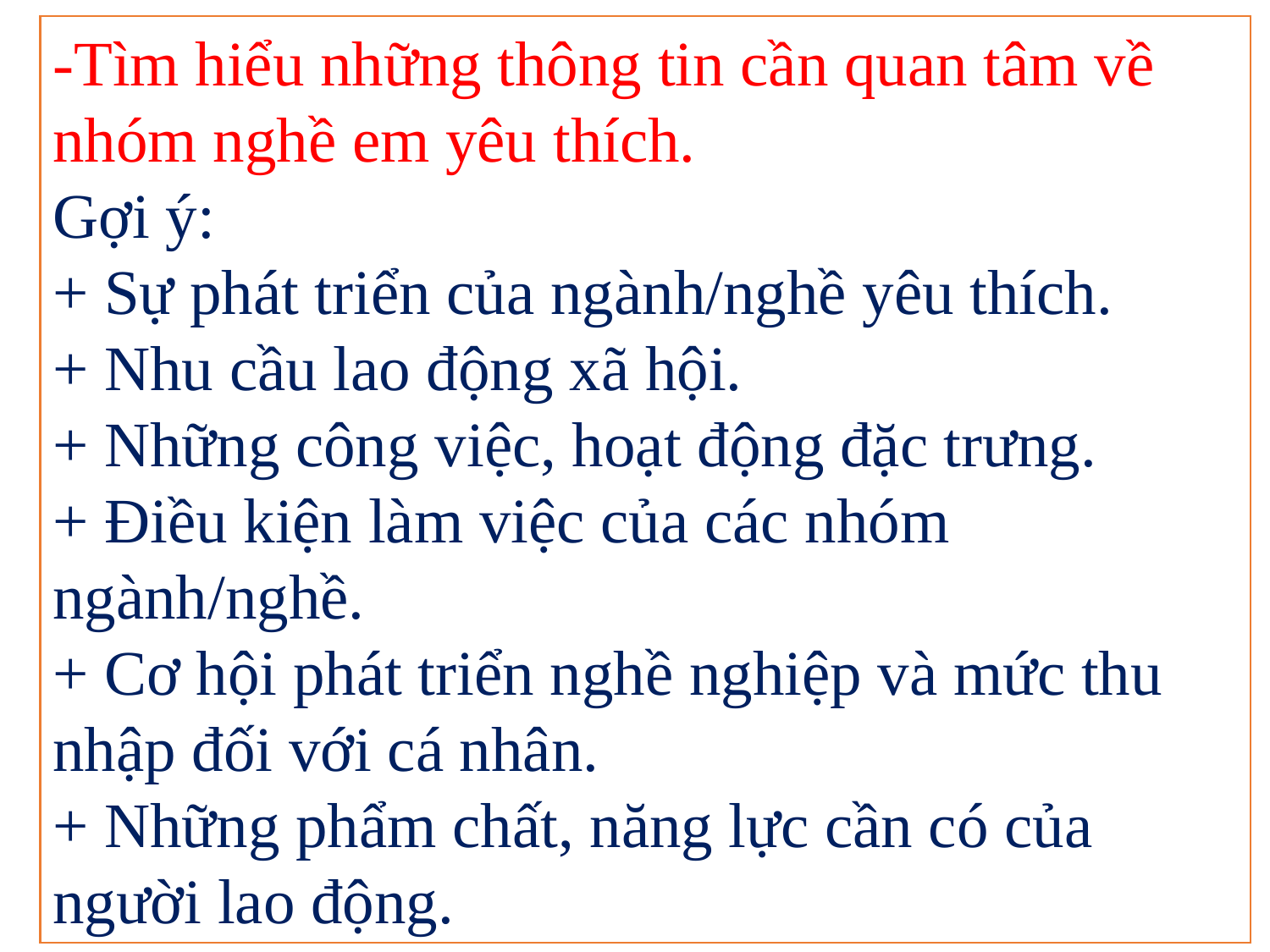

-Tìm hiểu những thông tin cần quan tâm về nhóm nghề em yêu thích.
Gợi ý:
+ Sự phát triển của ngành/nghề yêu thích.
+ Nhu cầu lao động xã hội.
+ Những công việc, hoạt động đặc trưng.
+ Điều kiện làm việc của các nhóm ngành/nghề.
+ Cơ hội phát triển nghề nghiệp và mức thu nhập đối với cá nhân.
+ Những phẩm chất, năng lực cần có của người lao động.